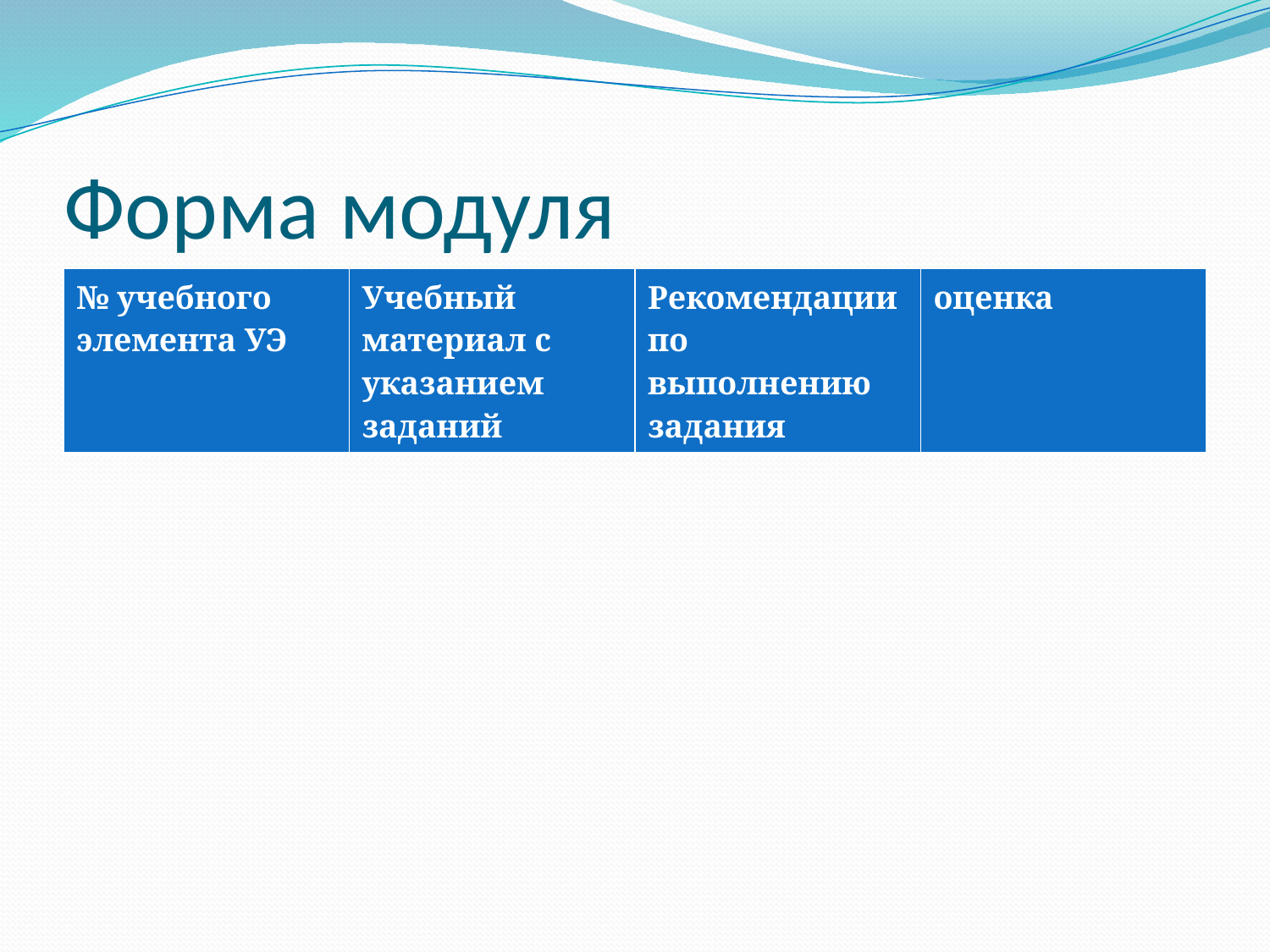

# Форма модуля
| № учебного элемента УЭ | Учебный материал с указанием заданий | Рекомендации по выполнению задания | оценка |
| --- | --- | --- | --- |